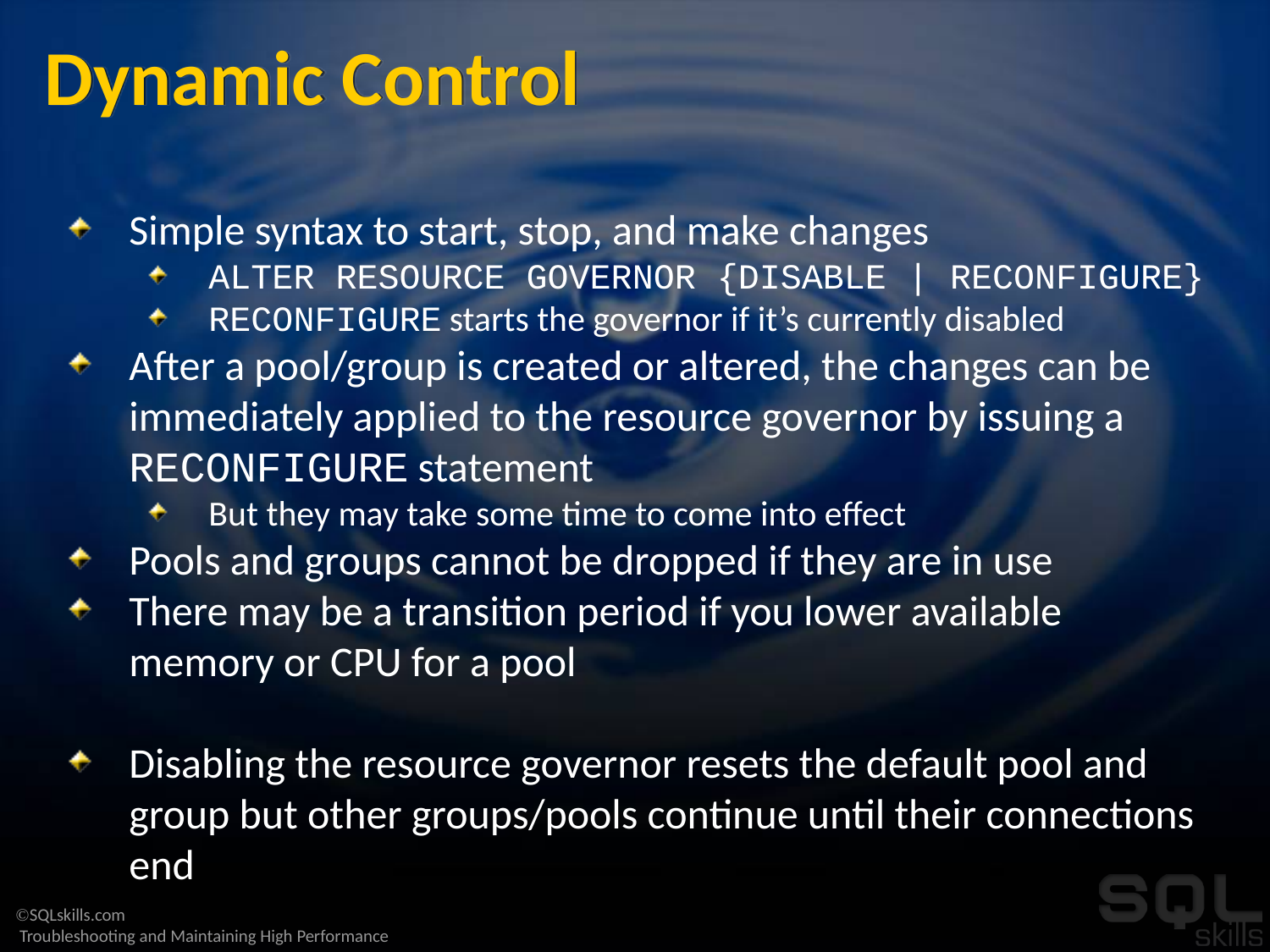

# Dynamic Control
Simple syntax to start, stop, and make changes
ALTER RESOURCE GOVERNOR {DISABLE | RECONFIGURE}
RECONFIGURE starts the governor if it’s currently disabled
After a pool/group is created or altered, the changes can be immediately applied to the resource governor by issuing a RECONFIGURE statement
But they may take some time to come into effect
Pools and groups cannot be dropped if they are in use
There may be a transition period if you lower available memory or CPU for a pool

Disabling the resource governor resets the default pool and group but other groups/pools continue until their connections end